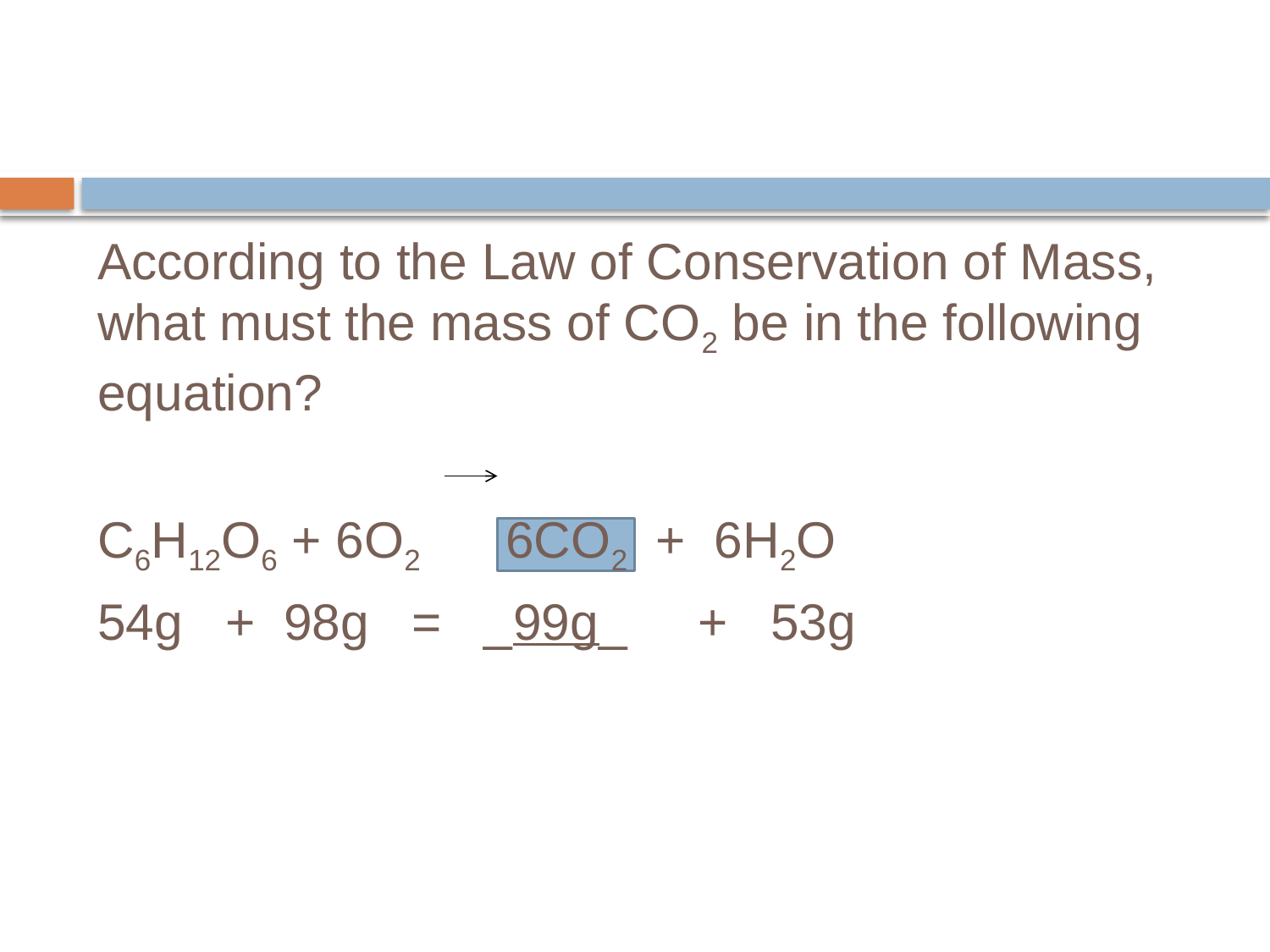

#
According to the Law of Conservation of Mass, what must the mass of CO2 be in the following equation?

C6H12O6 + 6O2      6CO2  +  6H2O
54g   +  98g   =   _99g_     +   53g